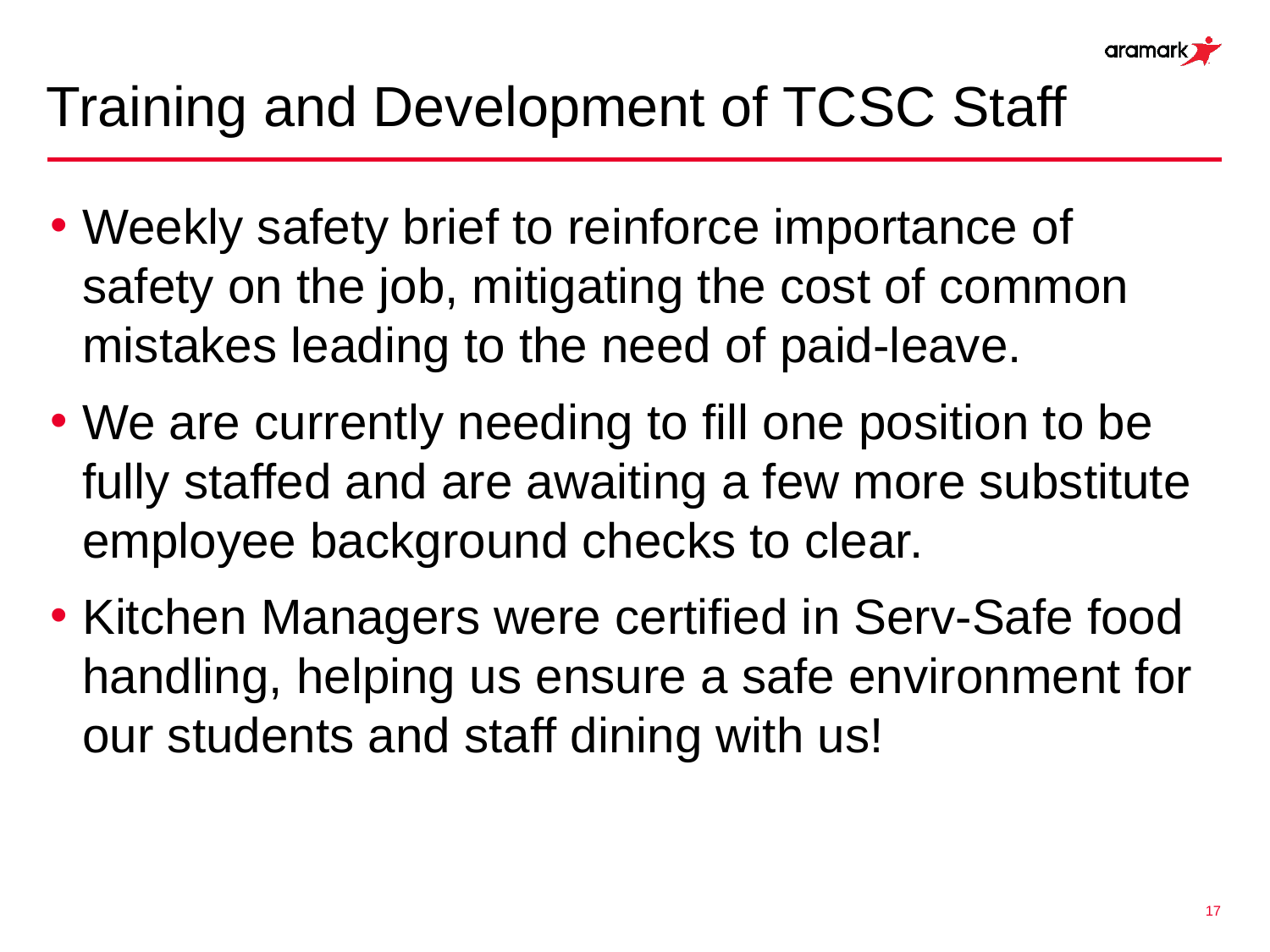

# Training and Development of TCSC Staff
Weekly safety brief to reinforce importance of safety on the job, mitigating the cost of common mistakes leading to the need of paid-leave.
We are currently needing to fill one position to be fully staffed and are awaiting a few more substitute employee background checks to clear.
Kitchen Managers were certified in Serv-Safe food handling, helping us ensure a safe environment for our students and staff dining with us!

17